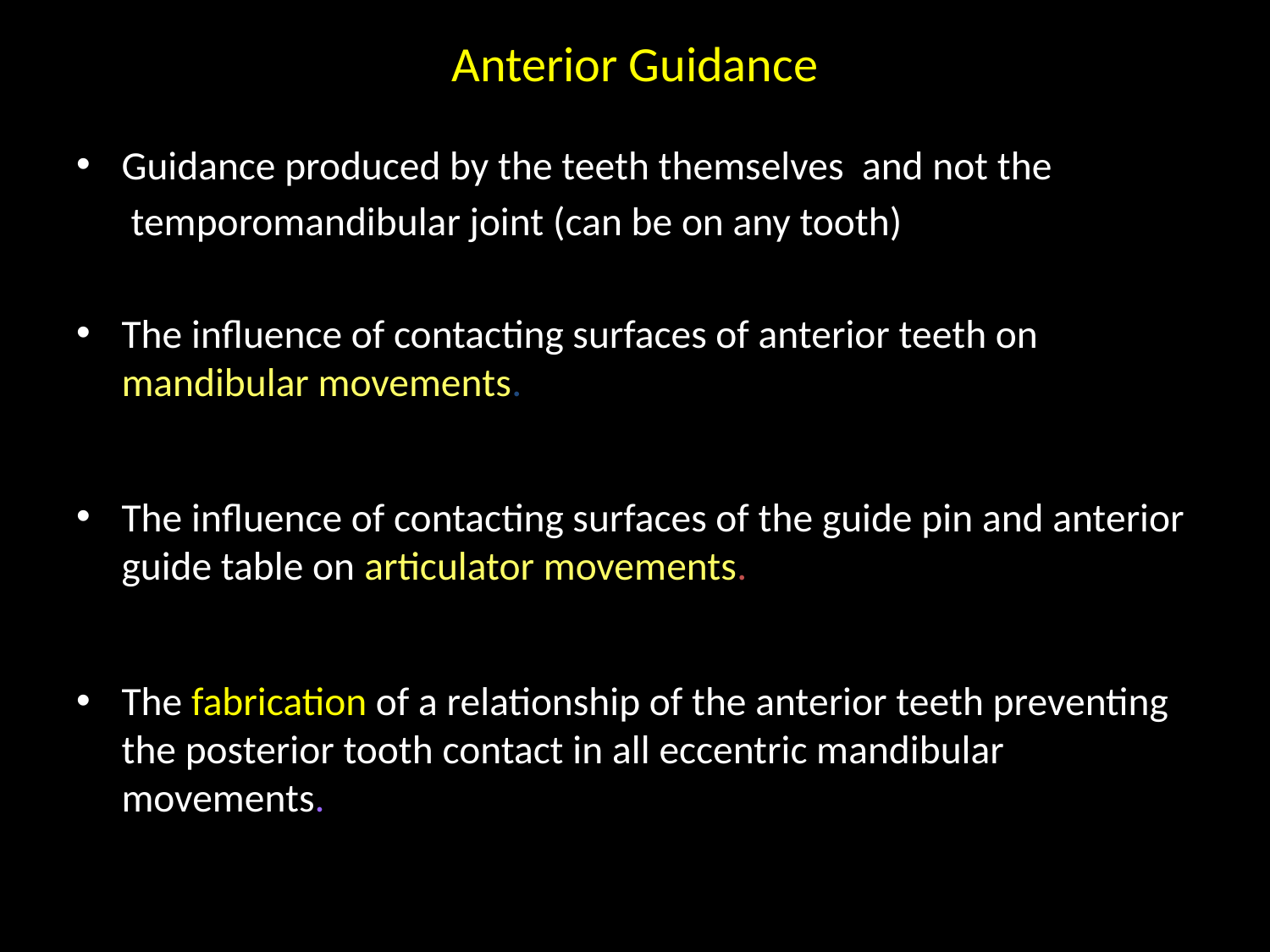

# Anterior Guidance
Guidance produced by the teeth themselves  and not the
      temporomandibular joint (can be on any tooth)

The influence of contacting surfaces of anterior teeth on mandibular movements.

The influence of contacting surfaces of the guide pin and anterior guide table on articulator movements.

The fabrication of a relationship of the anterior teeth preventing the posterior tooth contact in all eccentric mandibular movements.